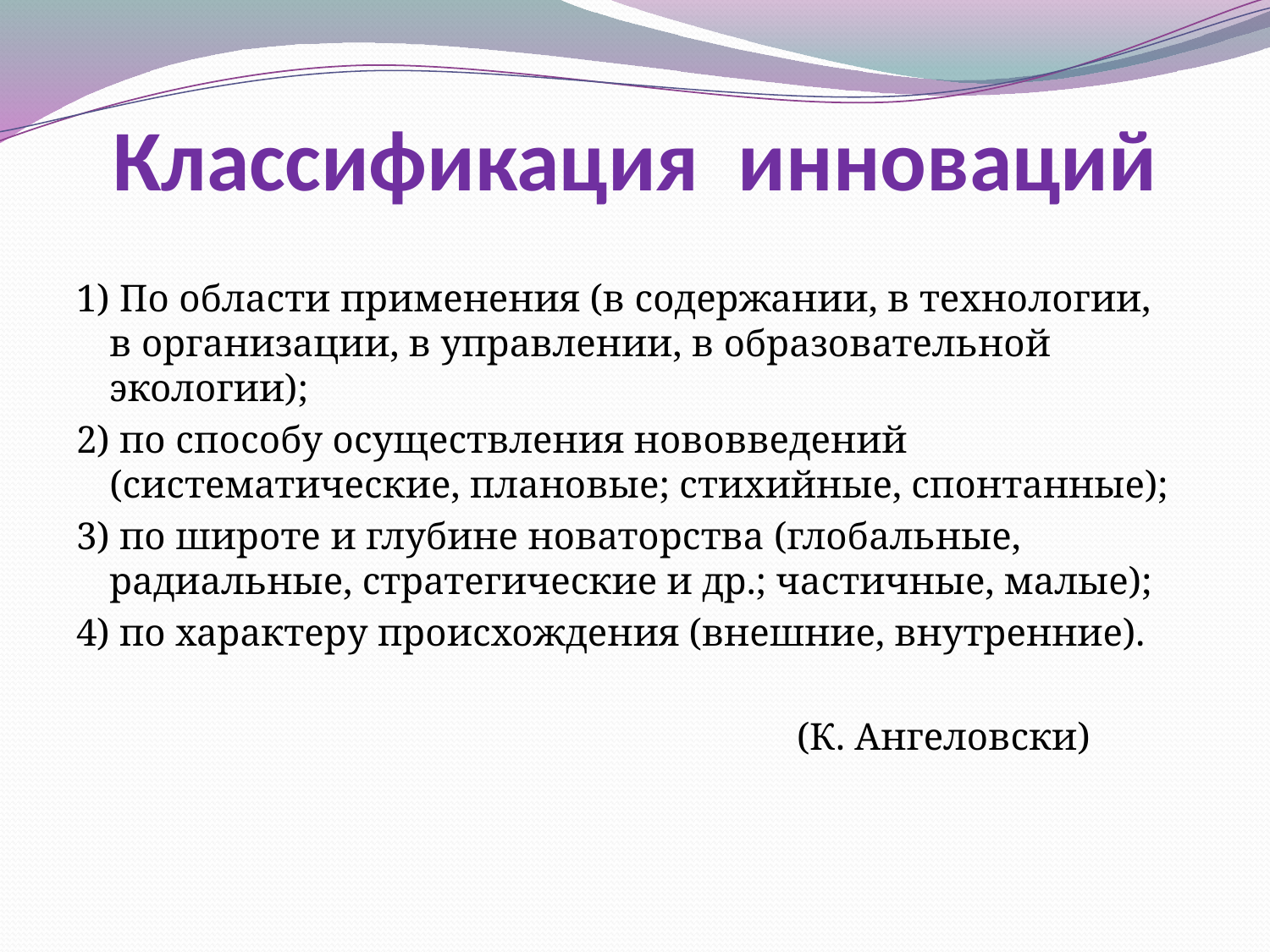

1) По области применения (в содержании, в технологии,  в организации, в управлении, в образовательной экологии);
2) по способу осуществления нововведений (систематические, плановые; стихийные, спонтанные);
3) по широте и глубине новаторства (глобальные, радиальные, стратегические и др.; частичные, малые);
4) по характеру происхождения (внешние, внутренние).

                                                                          (К. Ангеловски)

Классификация  инноваций